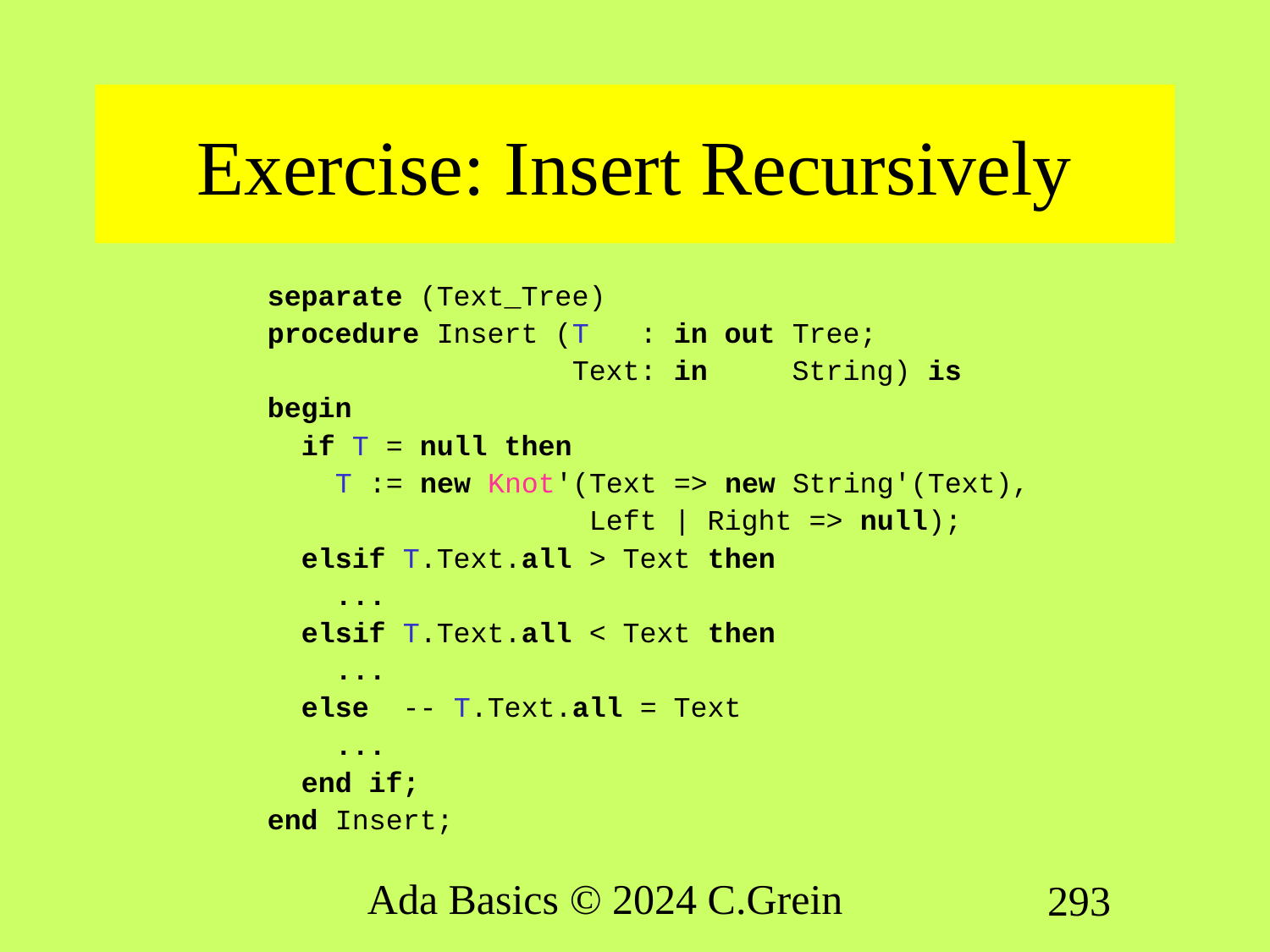

# Exercise: Insert Recursively
separate (Text_Tree)
procedure Insert (T   : in out Tree;
                  Text: in     String) is
begin
  if T = null then
    T := new Knot'(Text => new String'(Text),
                   Left | Right => null);
  elsif T.Text.all > Text then
    ...
  elsif T.Text.all < Text then
    ...
  else  -- T.Text.all = Text
    ...
  end if;
end Insert;
Ada Basics © 2024 C.Grein
293